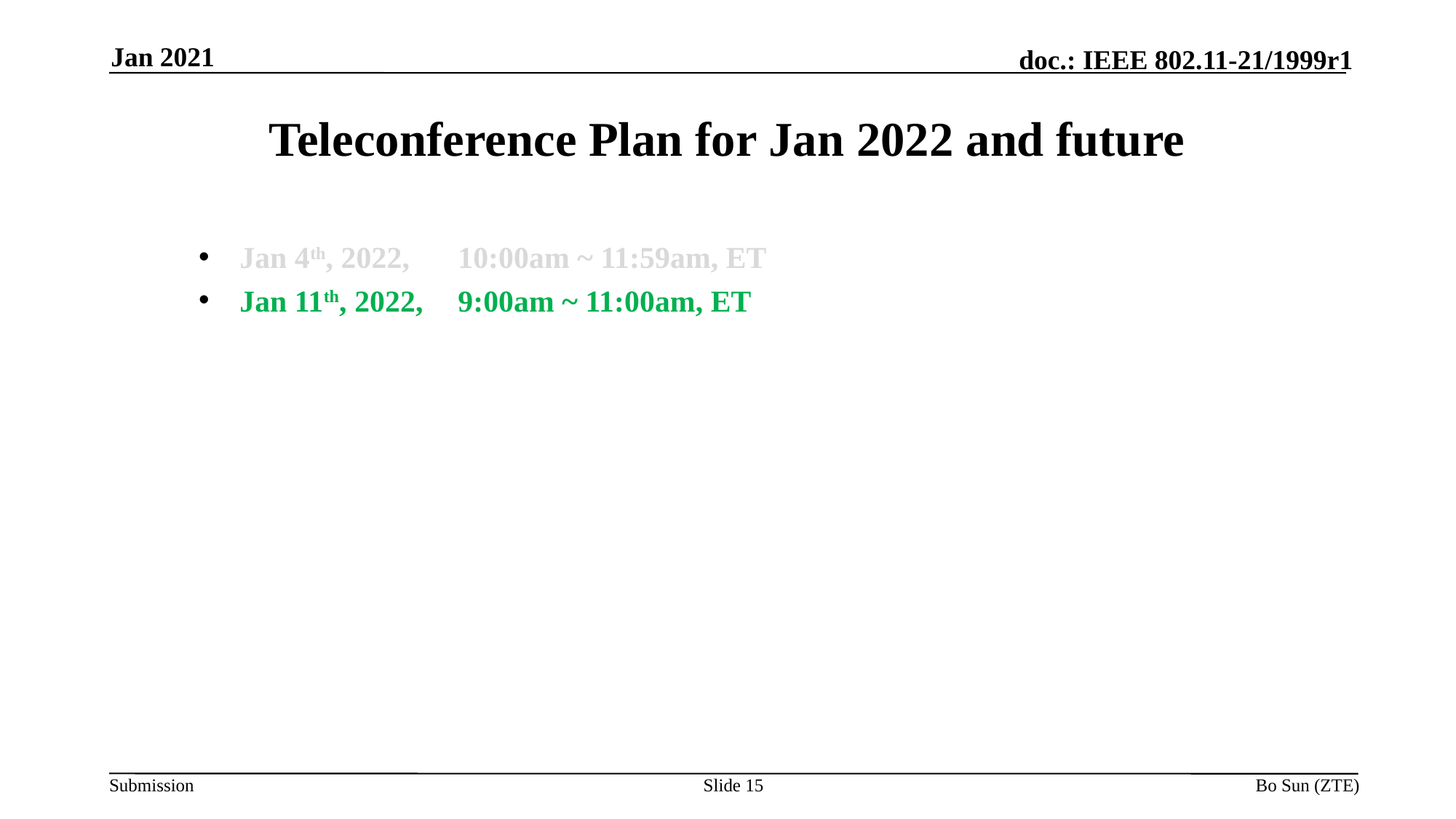

Jan 2021
# Teleconference Plan for Jan 2022 and future
Jan 4th, 2022, 	10:00am ~ 11:59am, ET
Jan 11th, 2022, 	9:00am ~ 11:00am, ET

Slide 15
Bo Sun (ZTE)